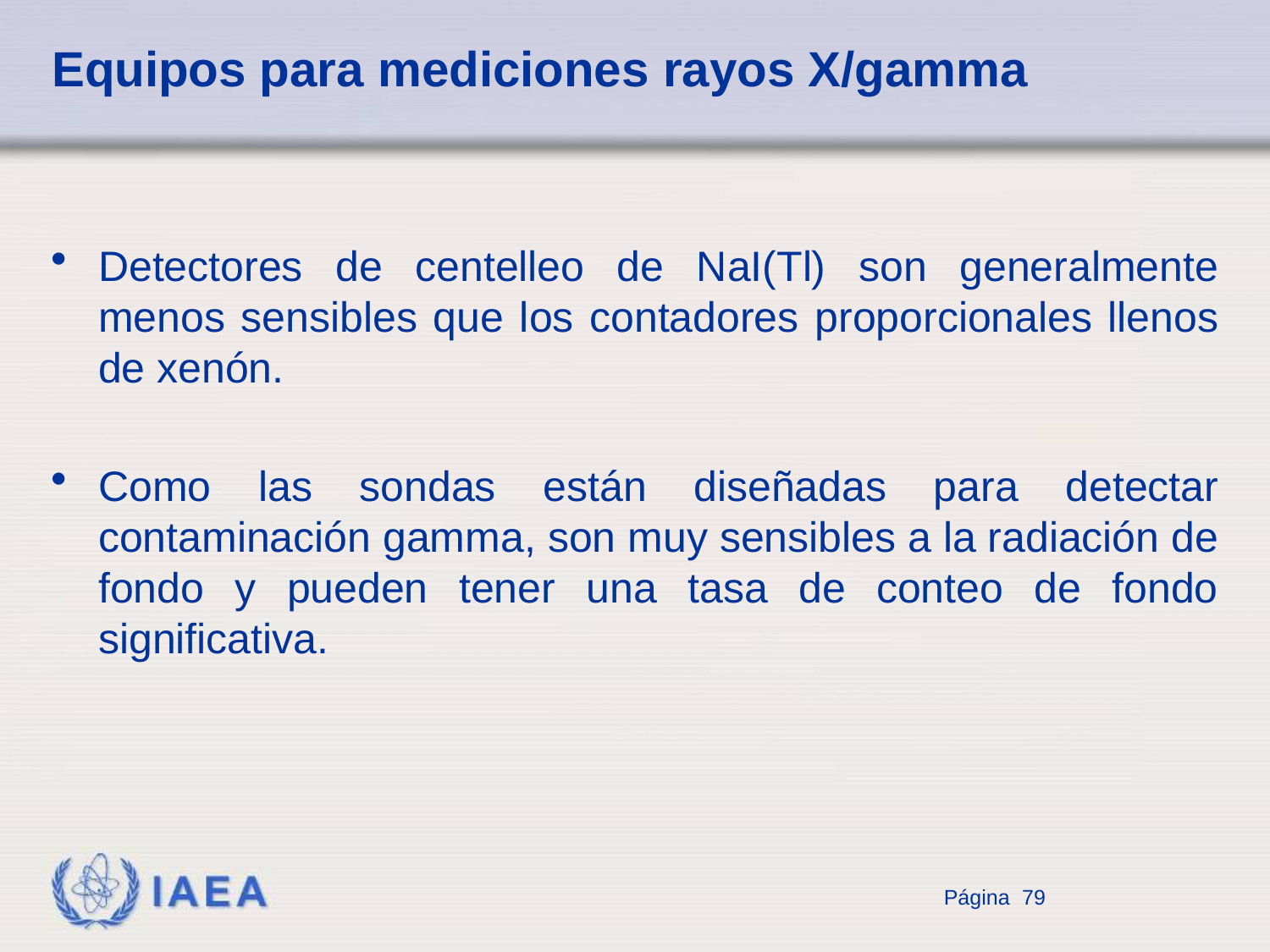

# Equipos para mediciones rayos X/gamma
Detectores de centelleo de NaI(Tl) son generalmente menos sensibles que los contadores proporcionales llenos de xenón.

Como las sondas están diseñadas para detectar contaminación gamma, son muy sensibles a la radiación de fondo y pueden tener una tasa de conteo de fondo significativa.